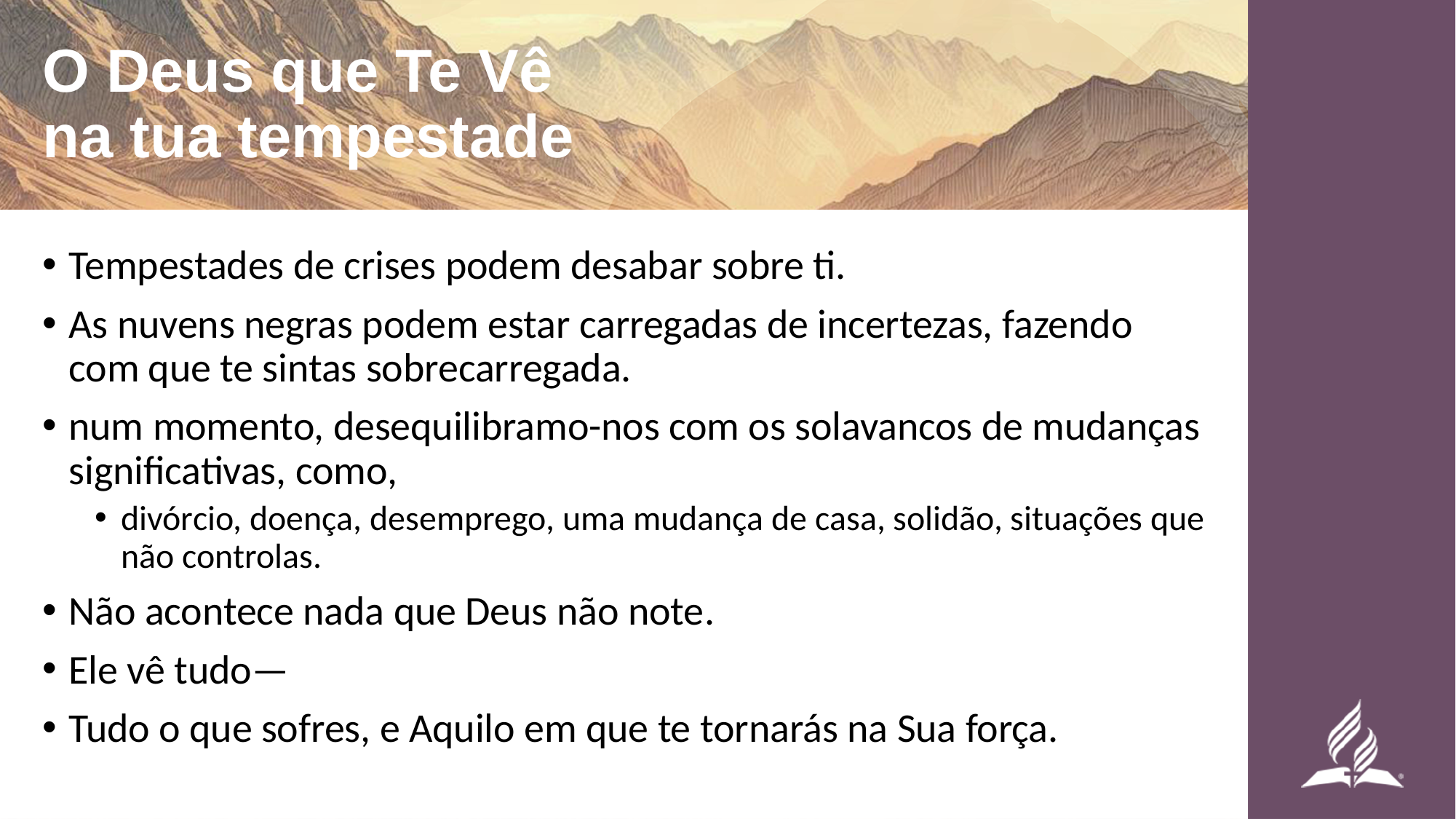

# O Deus que Te Vê na tua tempestade
Tempestades de crises podem desabar sobre ti.
As nuvens negras podem estar carregadas de incertezas, fazendo com que te sintas sobrecarregada.
num momento, desequilibramo-nos com os solavancos de mudanças significativas, como,
divórcio, doença, desemprego, uma mudança de casa, solidão, situações que não controlas.
Não acontece nada que Deus não note.
Ele vê tudo—
Tudo o que sofres, e Aquilo em que te tornarás na Sua força.